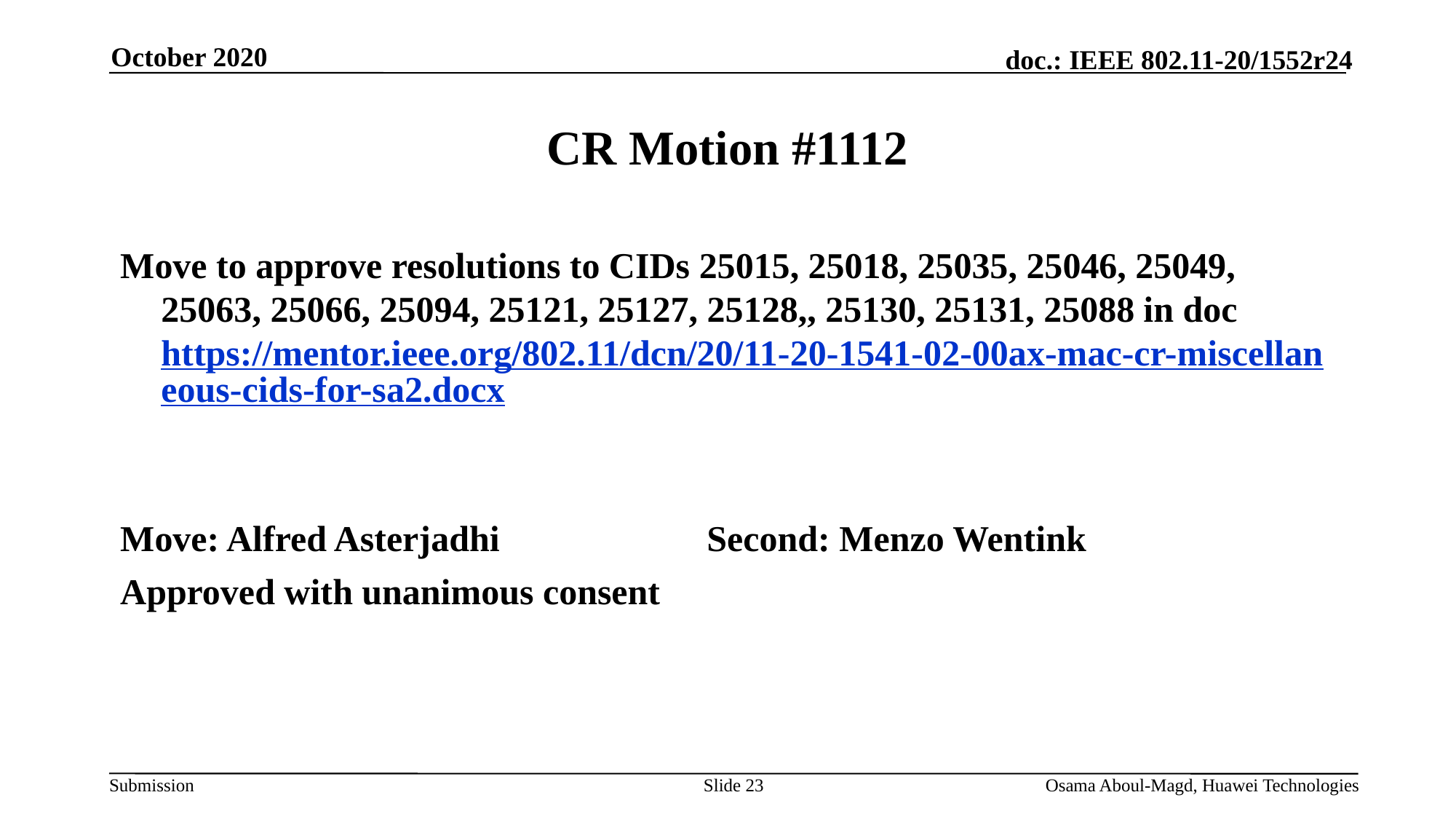

October 2020
# CR Motion #1112
Move to approve resolutions to CIDs 25015, 25018, 25035, 25046, 25049, 25063, 25066, 25094, 25121, 25127, 25128,, 25130, 25131, 25088 in doc https://mentor.ieee.org/802.11/dcn/20/11-20-1541-02-00ax-mac-cr-miscellaneous-cids-for-sa2.docx

Move: Alfred Asterjadhi		Second: Menzo Wentink
Approved with unanimous consent
Slide 23
Osama Aboul-Magd, Huawei Technologies